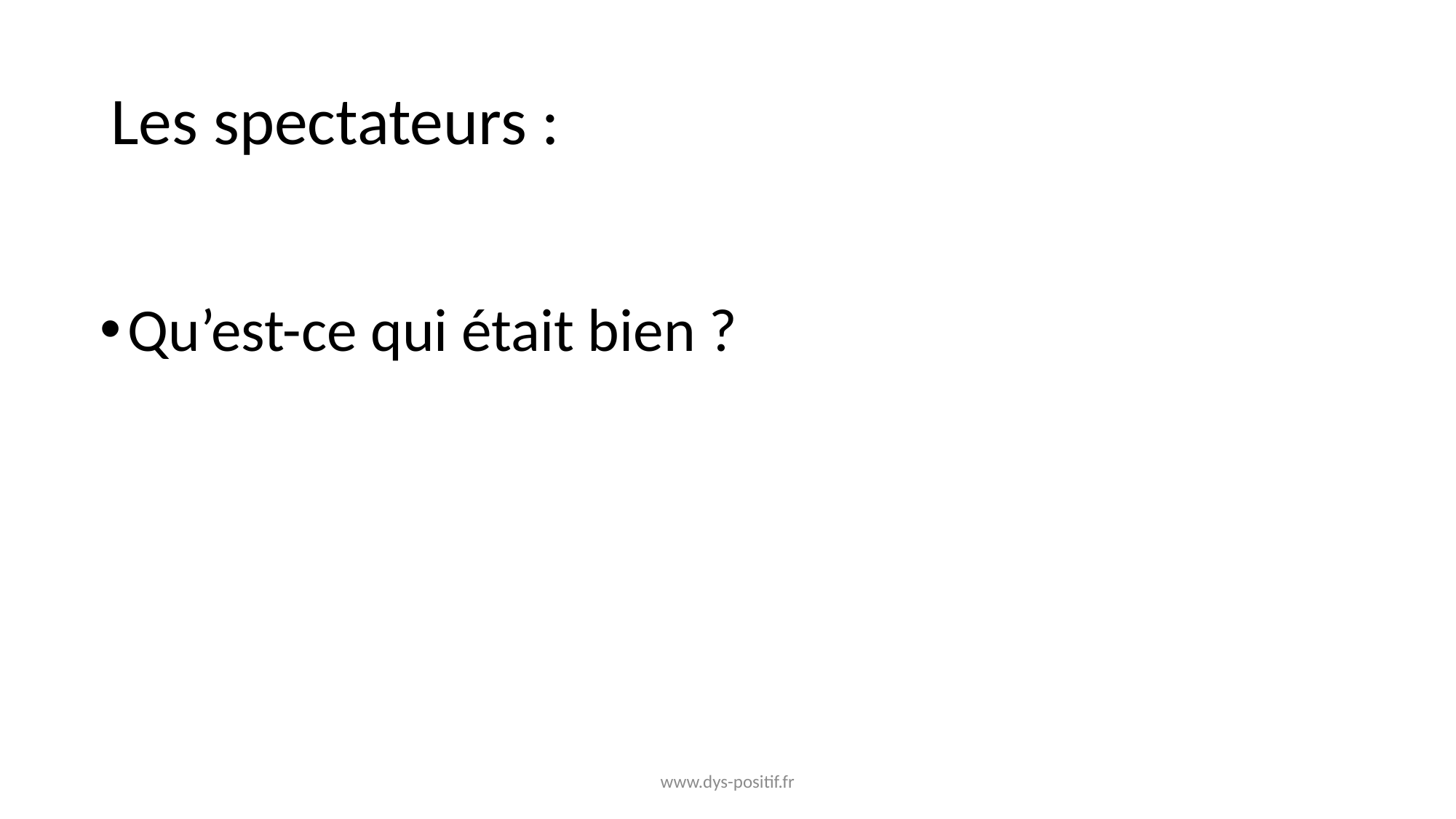

# Les spectateurs :
Qu’est-ce qui était bien ?

www.dys-positif.fr